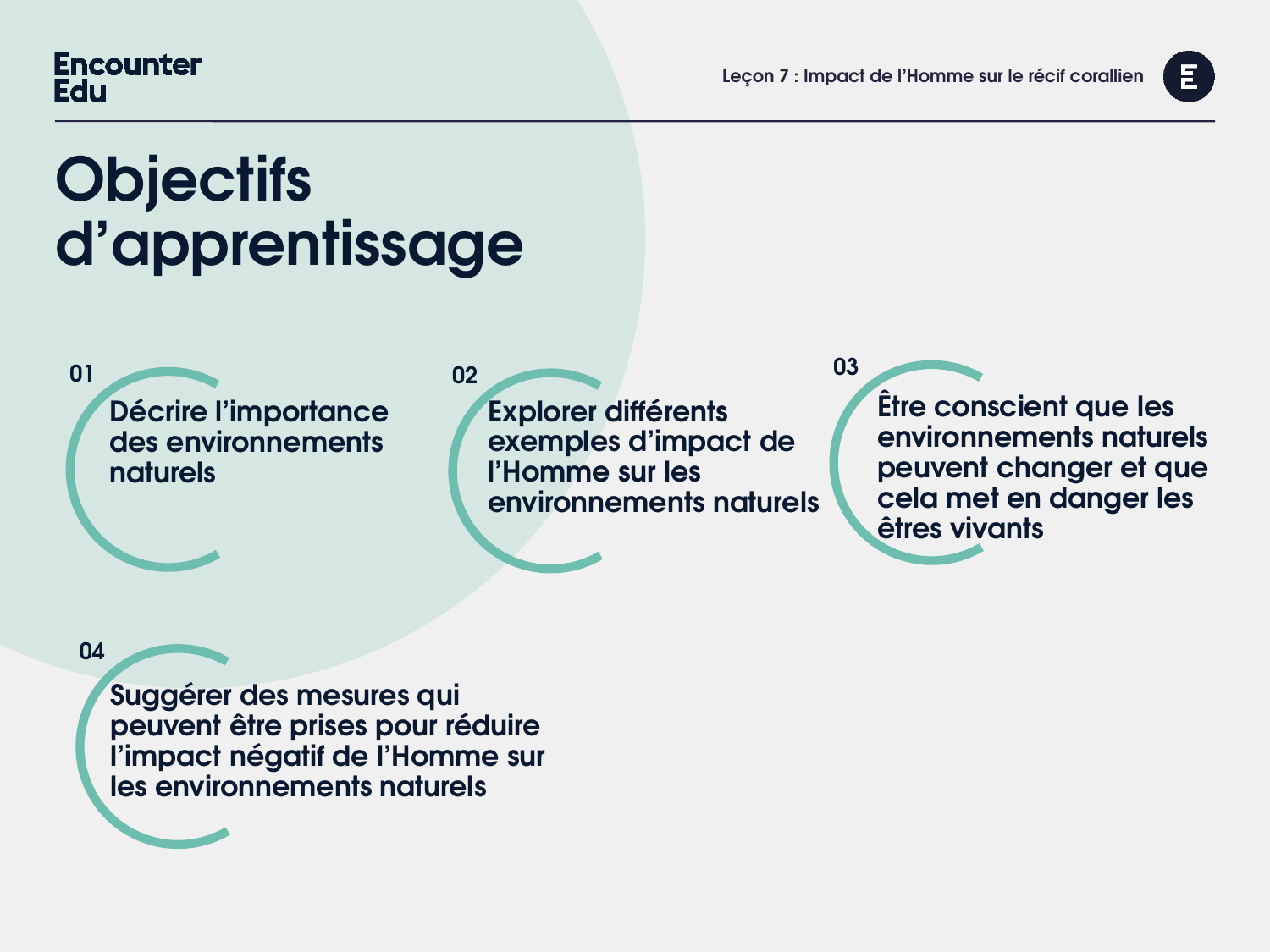

# Leçon 7 : Impact de l’Homme sur le récif corallien
Objectifs d’apprentissage
Être conscient que les environnements naturels peuvent changer et que cela met en danger les êtres vivants
Explorer différents exemples d’impact de l’Homme sur les environnements naturels
Décrire l’importance des environnements naturels
Suggérer des mesures qui peuvent être prises pour réduire l’impact négatif de l’Homme sur les environnements naturels